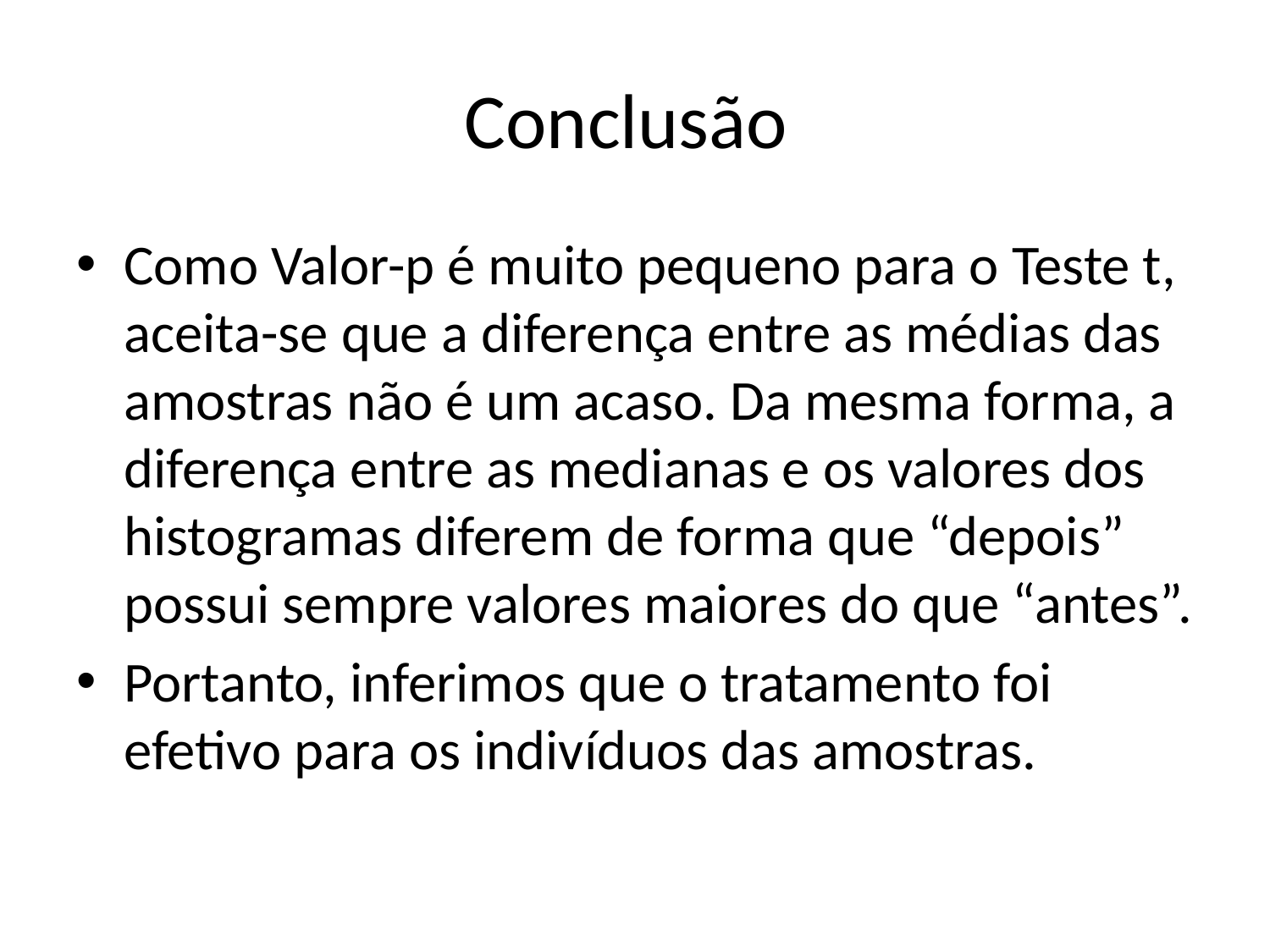

# Conclusão
Como Valor-p é muito pequeno para o Teste t, aceita-se que a diferença entre as médias das amostras não é um acaso. Da mesma forma, a diferença entre as medianas e os valores dos histogramas diferem de forma que “depois” possui sempre valores maiores do que “antes”.
Portanto, inferimos que o tratamento foi efetivo para os indivíduos das amostras.